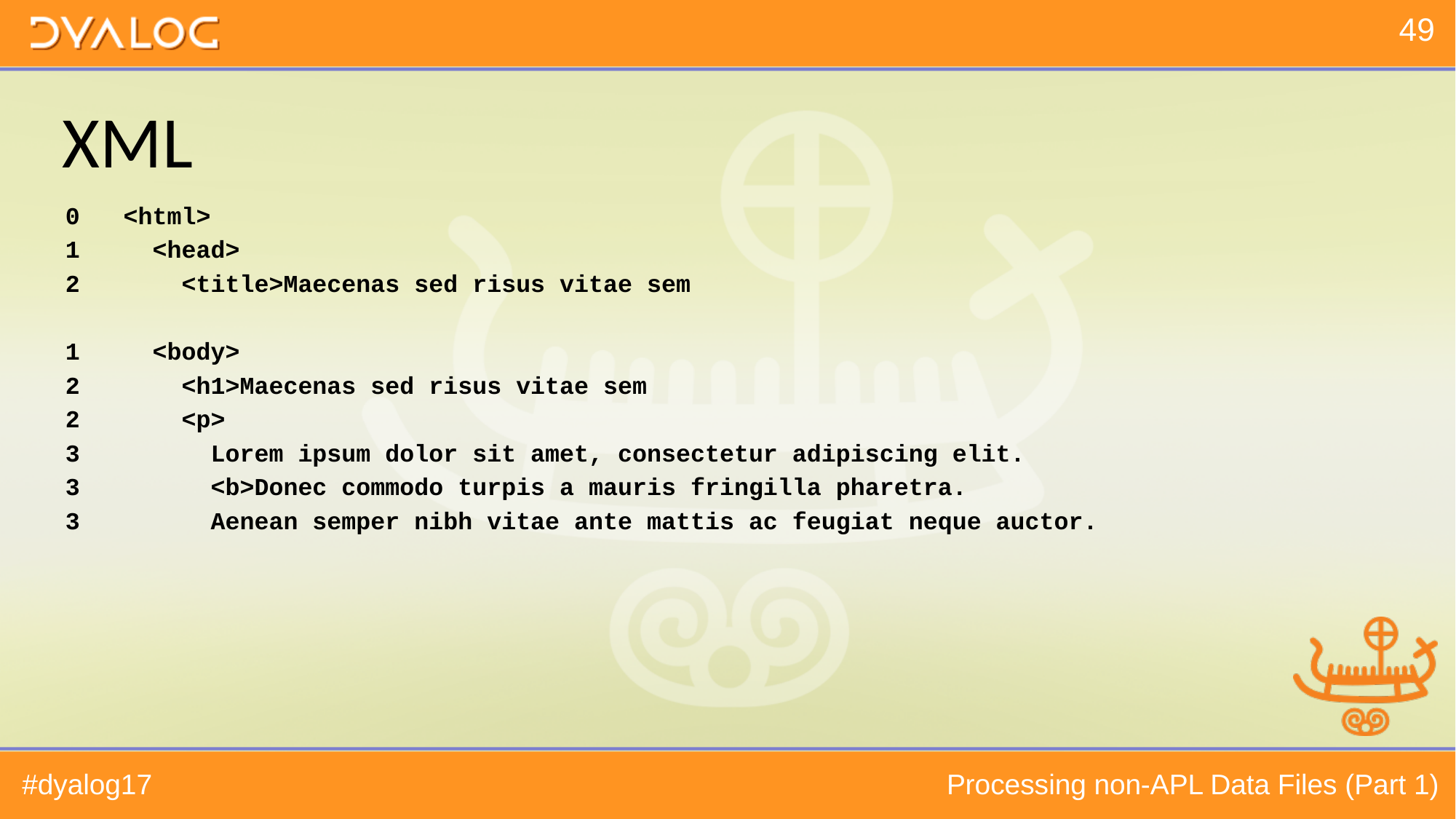

# XML

0   <html>
1     <head>
2       <title>Maecenas sed risus vitae sem

1     <body>
2       <h1>Maecenas sed risus vitae sem
2       <p>
3         Lorem ipsum dolor sit amet, consectetur adipiscing elit.
3         <b>Donec commodo turpis a mauris fringilla pharetra.
3         Aenean semper nibh vitae ante mattis ac feugiat neque auctor.